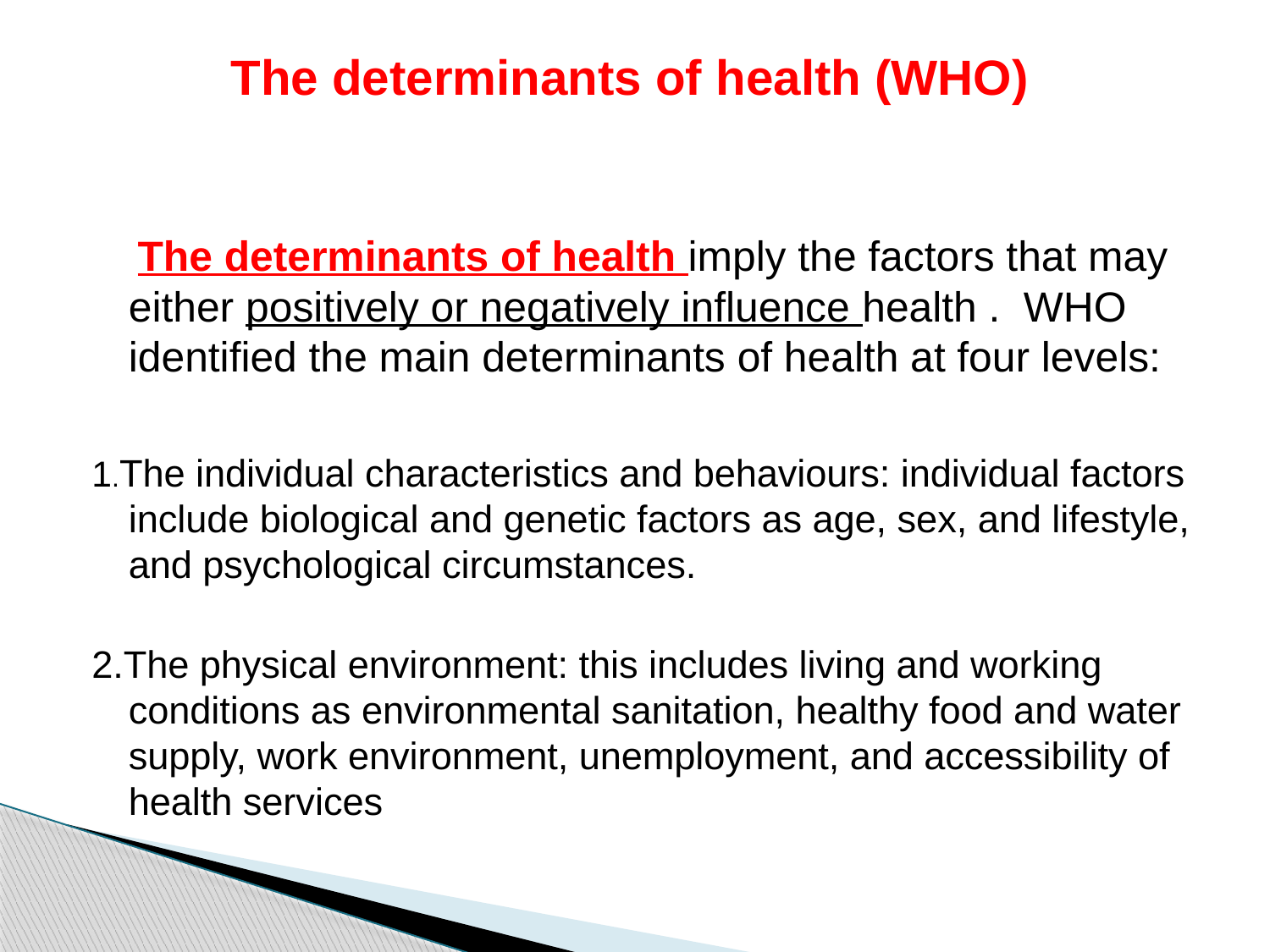

#
The determinants of health (WHO)

      The determinants of health imply the factors that may either positively or negatively influence health .  WHO identified the main determinants of health at four levels:

1.The individual characteristics and behaviours: individual factors include biological and genetic factors as age, sex, and lifestyle, and psychological circumstances.

2.The physical environment: this includes living and working conditions as environmental sanitation, healthy food and water supply, work environment, unemployment, and accessibility of health services